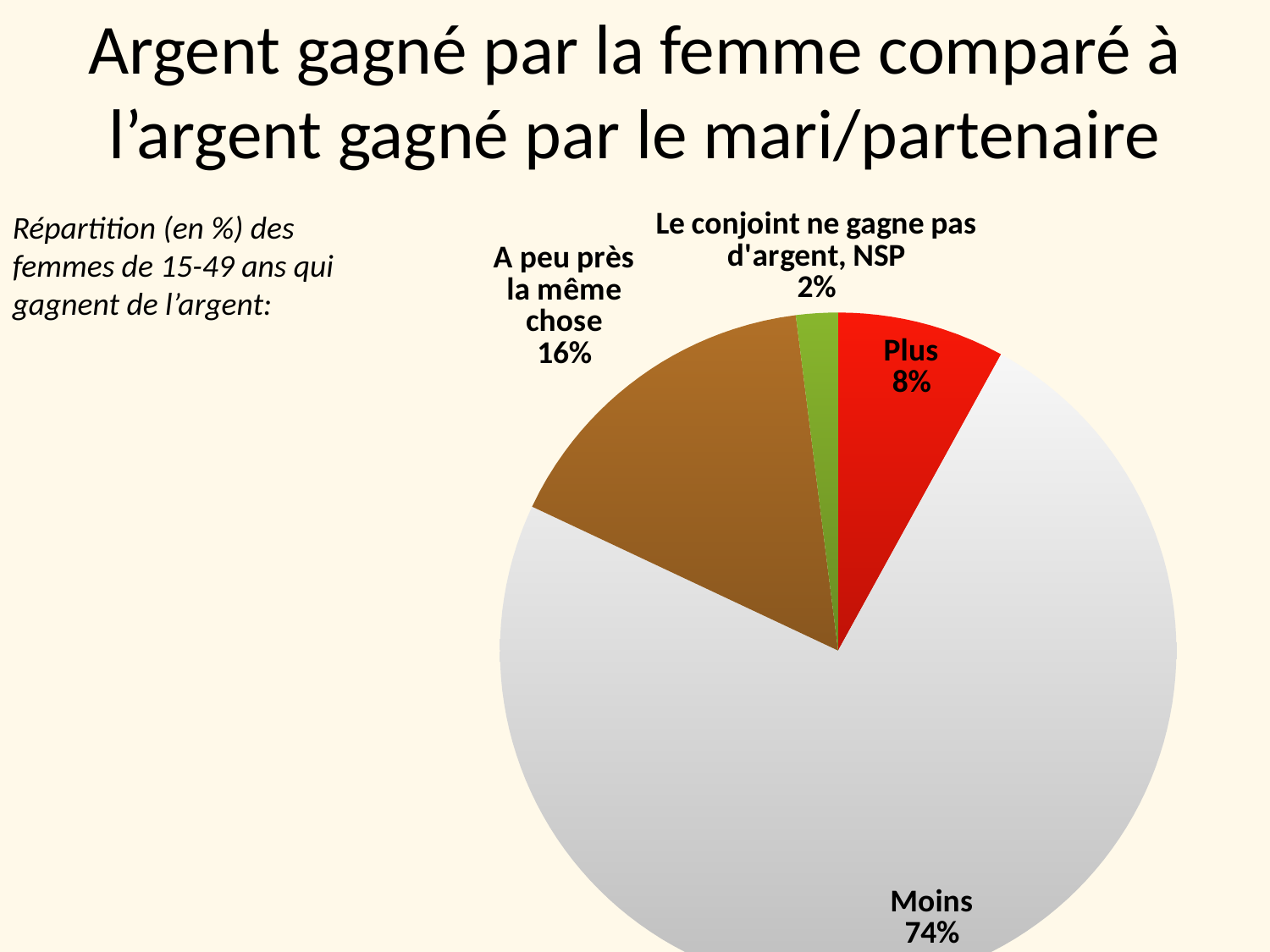

# Argent gagné par la femme comparé à l’argent gagné par le mari/partenaire

### Chart

| Category | Sales |
|---|---|
| Plus | 8.0 |
| Moins | 74.0 |
| A peu près la même chose | 16.0 |
| Le conjoint ne gagne pas d'argent, NSP | 2.0 |
Répartition (en %) des femmes de 15-49 ans qui gagnent de l’argent: